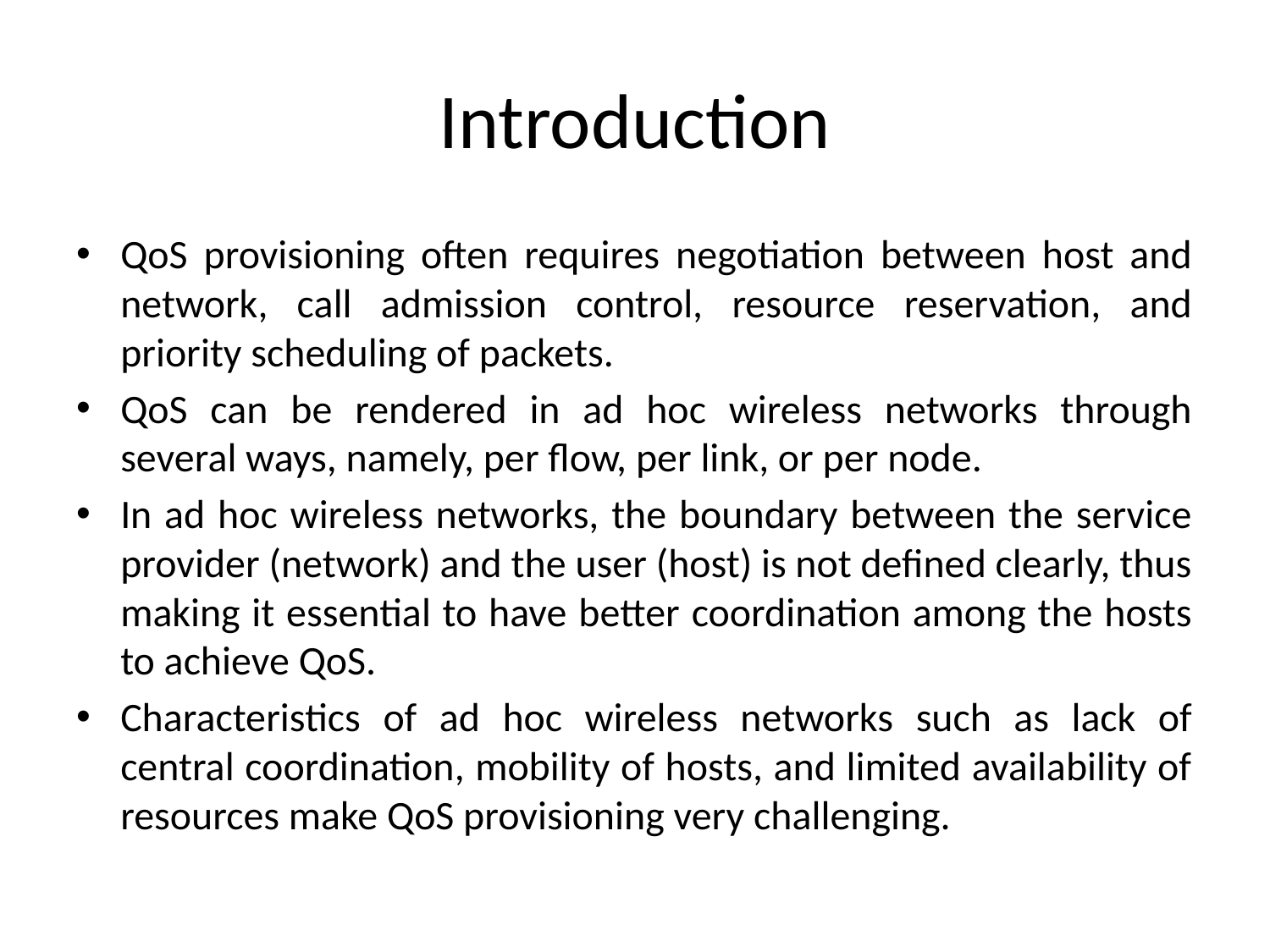

# Introduction
QoS provisioning often requires negotiation between host and network, call admission control, resource reservation, and priority scheduling of packets.
QoS can be rendered in ad hoc wireless networks through several ways, namely, per flow, per link, or per node.
In ad hoc wireless networks, the boundary between the service provider (network) and the user (host) is not defined clearly, thus making it essential to have better coordination among the hosts to achieve QoS.
Characteristics of ad hoc wireless networks such as lack of central coordination, mobility of hosts, and limited availability of resources make QoS provisioning very challenging.